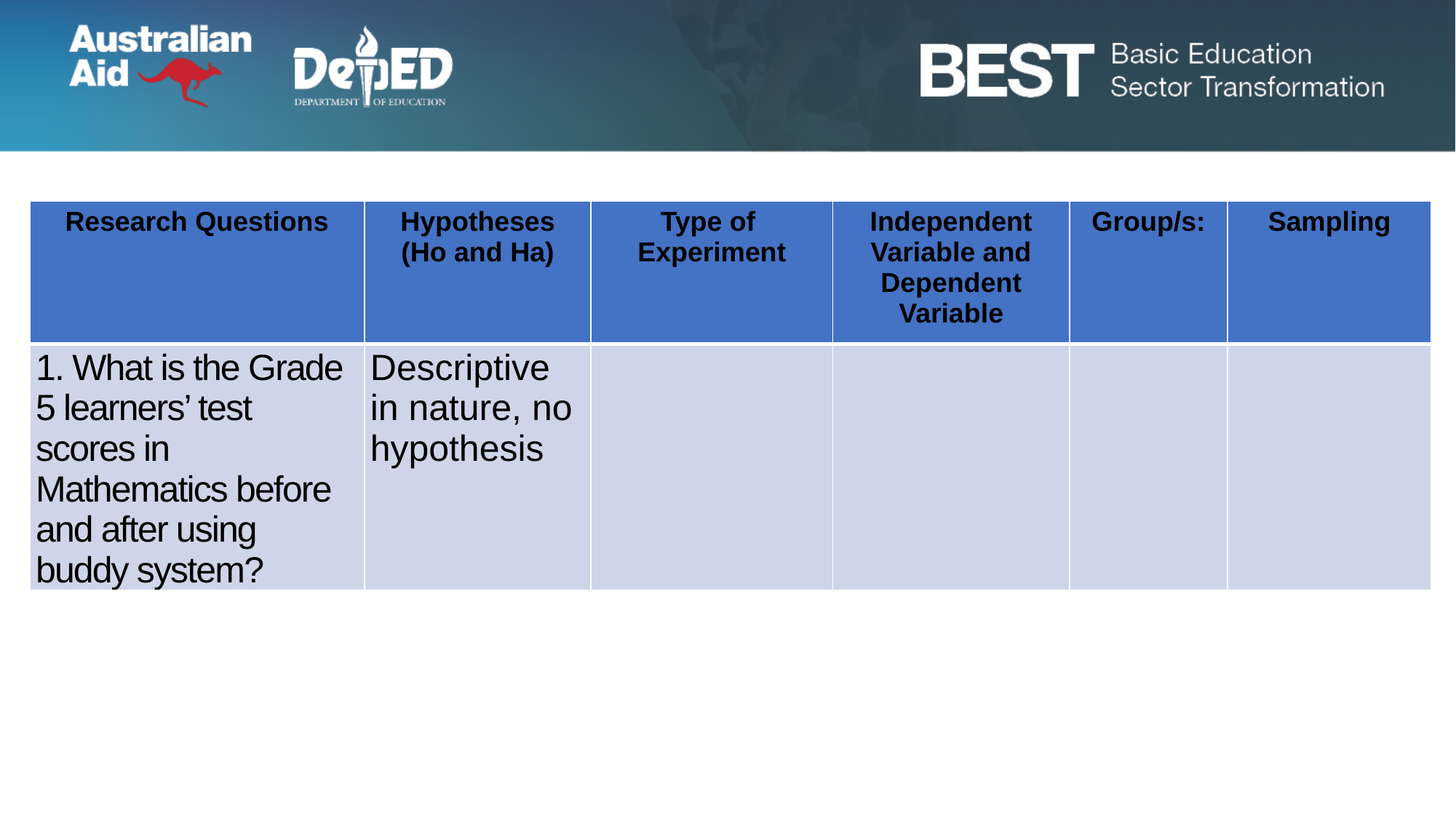

| Research Questions | Hypotheses (Ho and Ha) | Type of Experiment | Independent Variable and Dependent Variable | Group/s: | Sampling |
| --- | --- | --- | --- | --- | --- |
| 1. What is the Grade 5 learners’ test scores in Mathematics before and after using buddy system? | Descriptive in nature, no hypothesis |  |  |  |  |